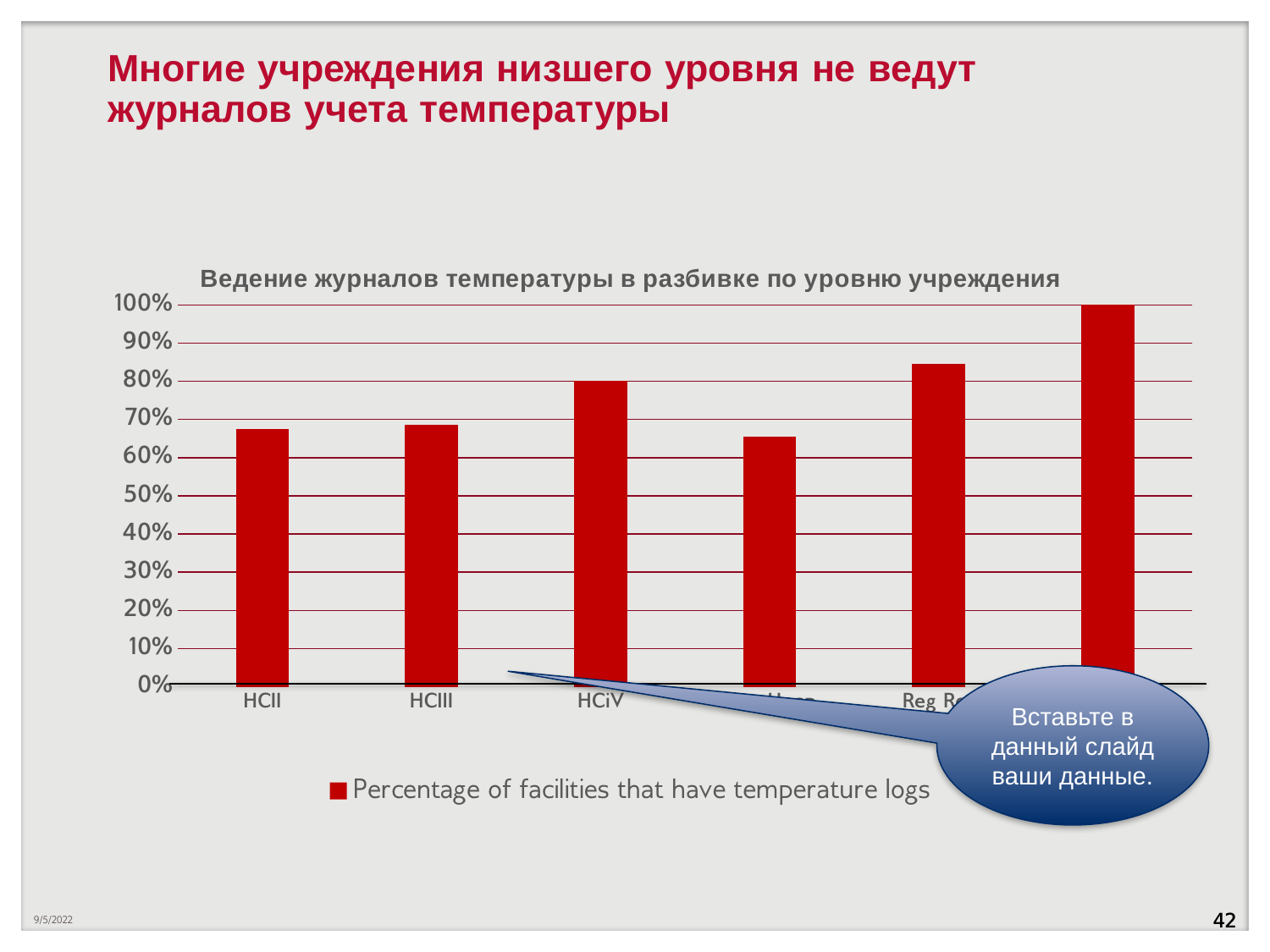

# Многие учреждения низшего уровня не ведут журналов учета температуры

### Chart: Ведение журналов температуры в разбивке по уровню учреждения

| Category | Percentage of facilities that have temperature logs |
|---|---|
| HCII | 0.6745823782103022 |
| HCIII | 0.6854340137248772 |
| HCiV | 0.8006535947712418 |
| Gen Hosp | 0.6557881773399015 |
| Reg Ref | 0.8461538461538461 |
| DHO / DVS | 1.0 |
Вставьте в данный слайд ваши данные.
9/5/2022
42